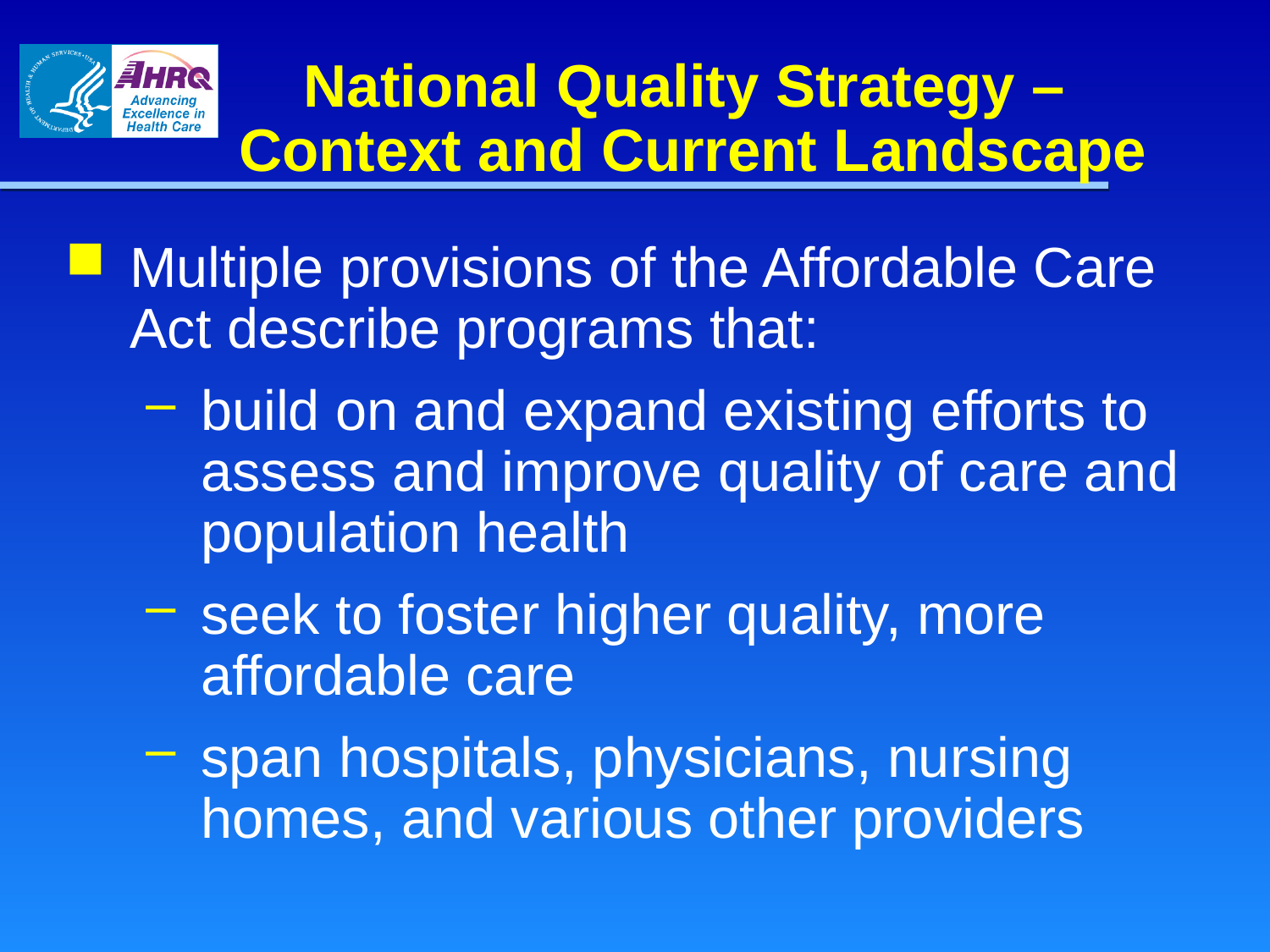

# National Quality Strategy – Context and Current Landscape
Multiple provisions of the Affordable Care Act describe programs that:
build on and expand existing efforts to assess and improve quality of care and population health
seek to foster higher quality, more affordable care
span hospitals, physicians, nursing homes, and various other providers